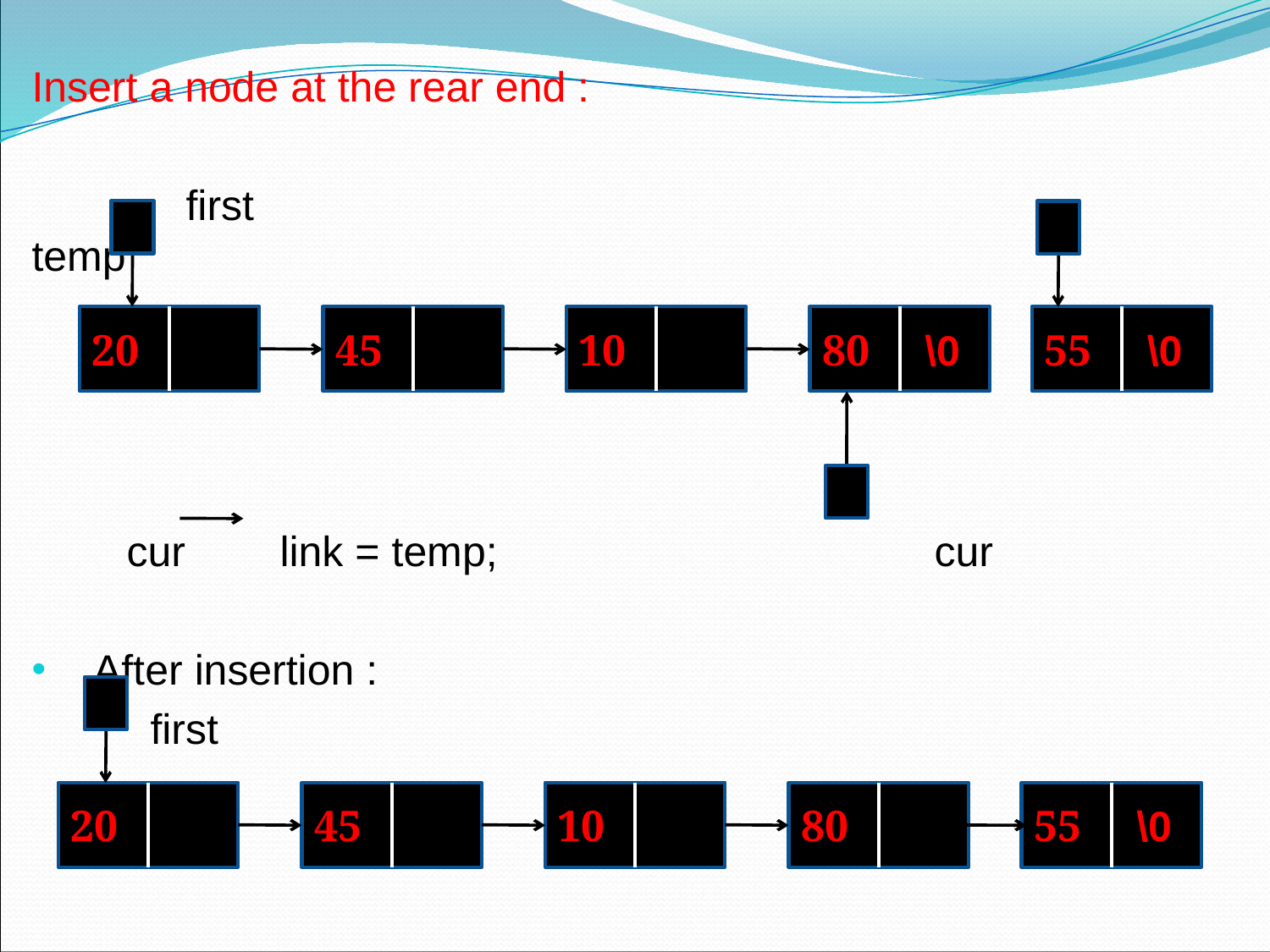

#
Insert a node at the rear end :

             first                                                                                temp

        cur        link = temp;                                     cur

    After insertion :
          first

20
45
10
80     \0
55     \0

20
45
10
80
55     \0